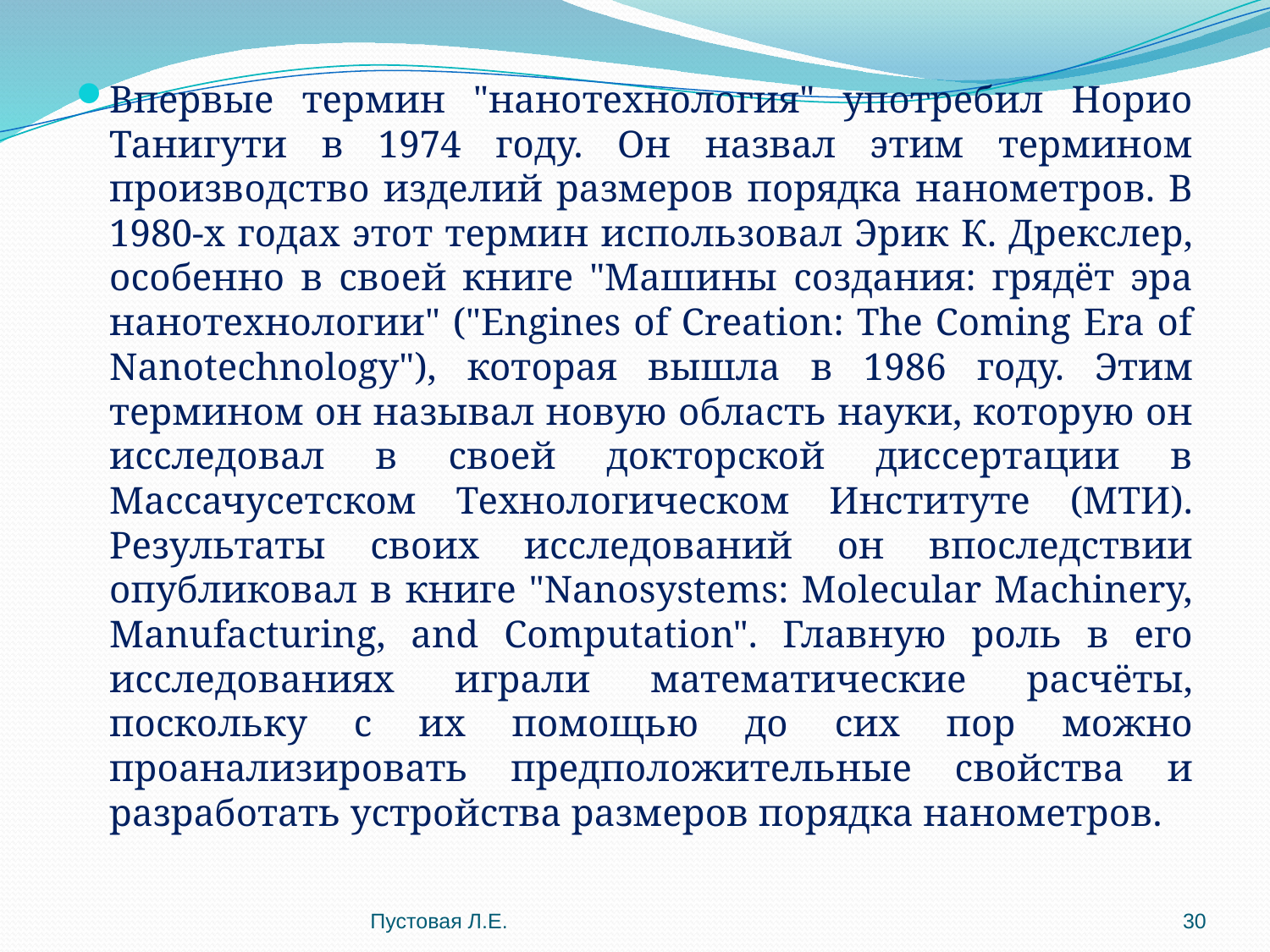

Впервые термин "нанотехнология" употребил Норио Танигути в 1974 году. Он назвал этим термином производство изделий размеров порядка нанометров. В 1980-х годах этот термин использовал Эрик К. Дрекслер, особенно в своей книге "Машины создания: грядёт эра нанотехнологии" ("Engines of Creation: The Coming Era of Nanotechnology"), которая вышла в 1986 году. Этим термином он называл новую область науки, которую он исследовал в своей докторской диссертации в Массачусетском Технологическом Институте (МТИ). Результаты своих исследований он впоследствии опубликовал в книге "Nanosystems: Molecular Machinery, Manufacturing, and Computation". Главную роль в его исследованиях играли математические расчёты, поскольку с их помощью до сих пор можно проанализировать предположительные свойства и разработать устройства размеров порядка нанометров.
Пустовая Л.Е.
30